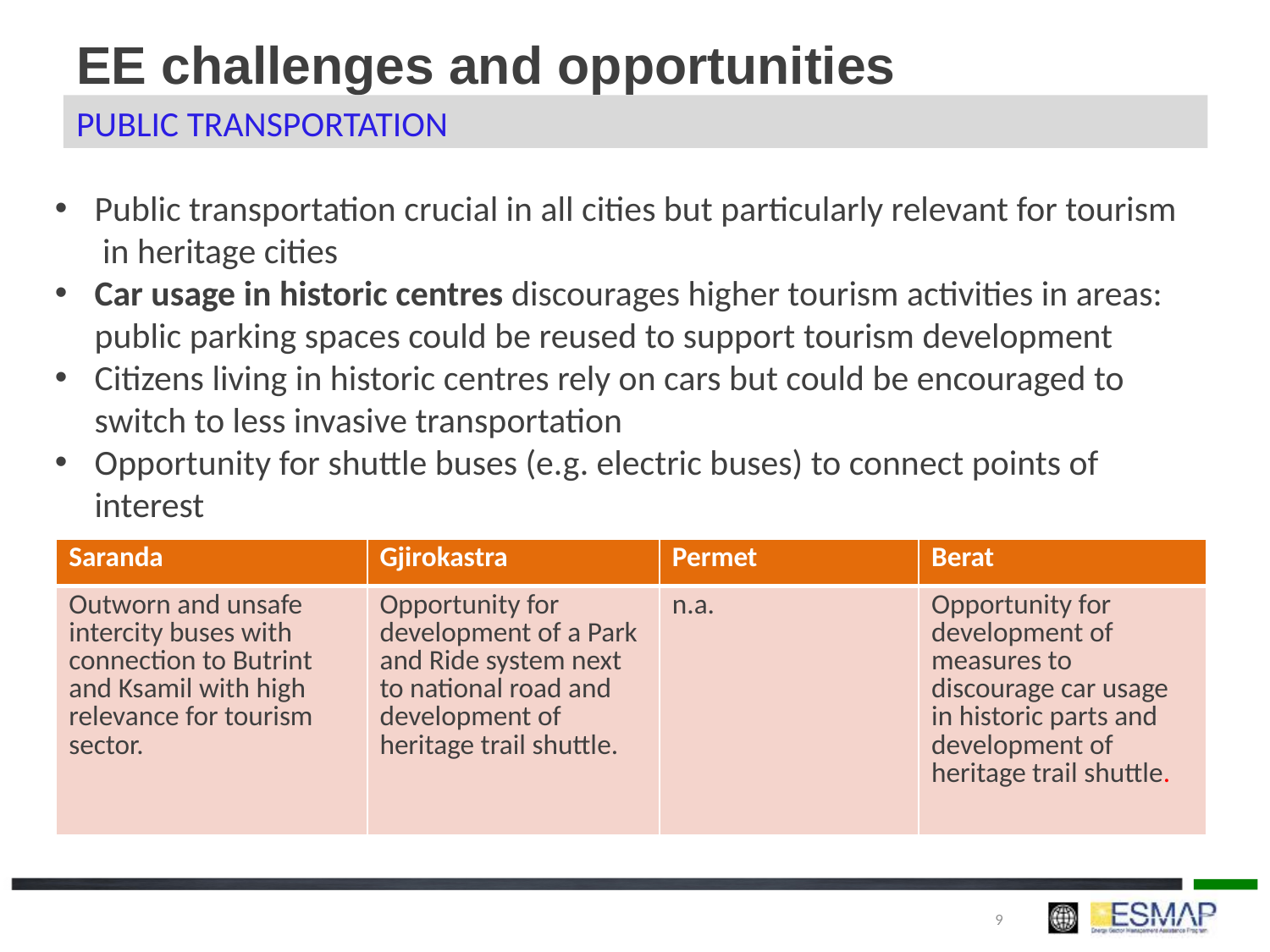

# EE challenges and opportunities
Public Transportation
Public transportation crucial in all cities but particularly relevant for tourism  in heritage cities
Car usage in historic centres discourages higher tourism activities in areas: public parking spaces could be reused to support tourism development
Citizens living in historic centres rely on cars but could be encouraged to switch to less invasive transportation
Opportunity for shuttle buses (e.g. electric buses) to connect points of interest

| Saranda | Gjirokastra | Permet | Berat |
| --- | --- | --- | --- |
| Outworn and unsafe intercity buses with connection to Butrint and Ksamil with high relevance for tourism sector. | Opportunity for development of a Park and Ride system next to national road and development of heritage trail shuttle. | n.a. | Opportunity for development of measures to discourage car usage in historic parts and development of heritage trail shuttle. |
9